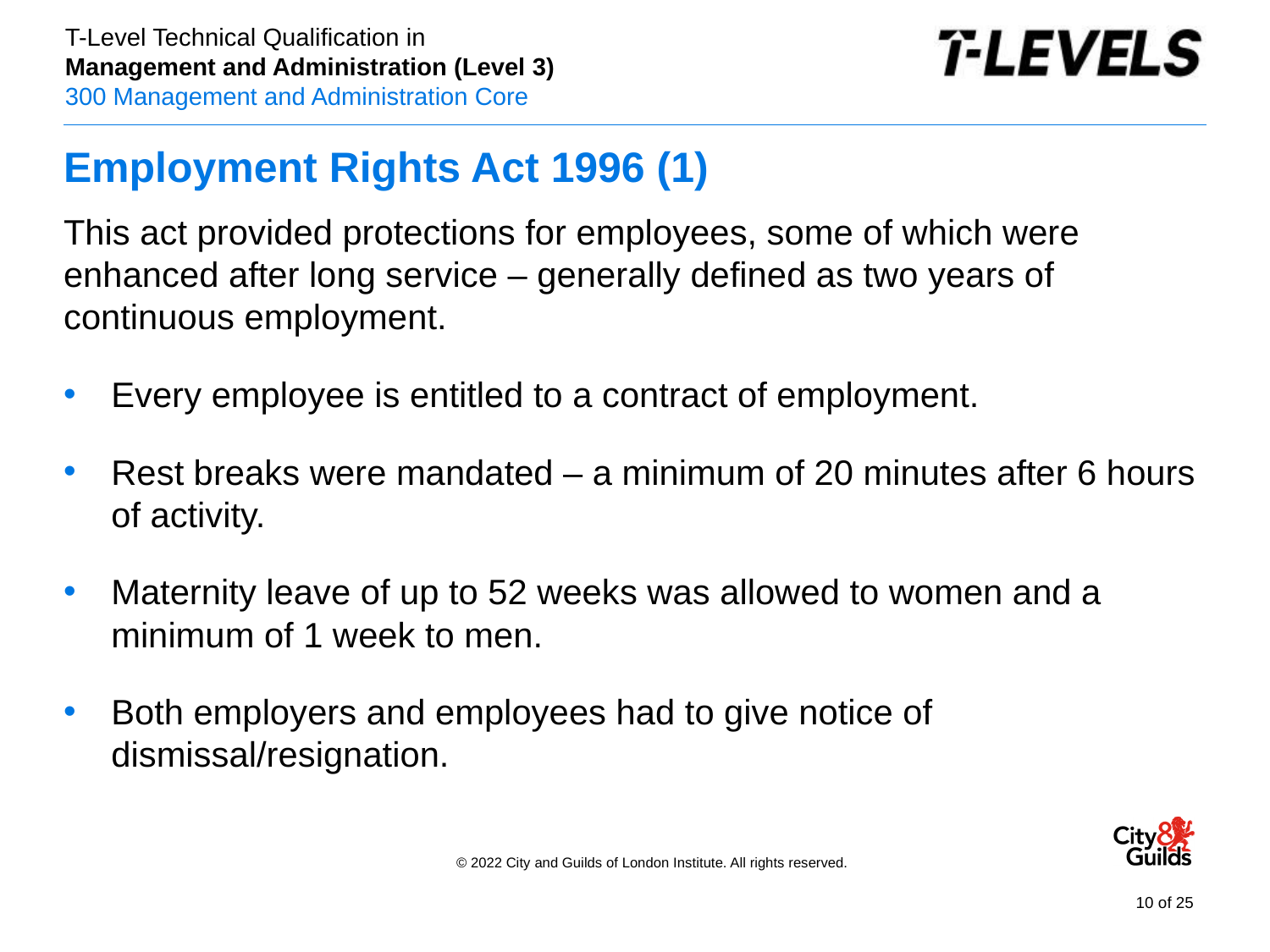

# Employment Rights Act 1996 (1)
This act provided protections for employees, some of which were enhanced after long service – generally defined as two years of continuous employment.
Every employee is entitled to a contract of employment.
Rest breaks were mandated – a minimum of 20 minutes after 6 hours of activity.
Maternity leave of up to 52 weeks was allowed to women and a minimum of 1 week to men.
Both employers and employees had to give notice of dismissal/resignation.